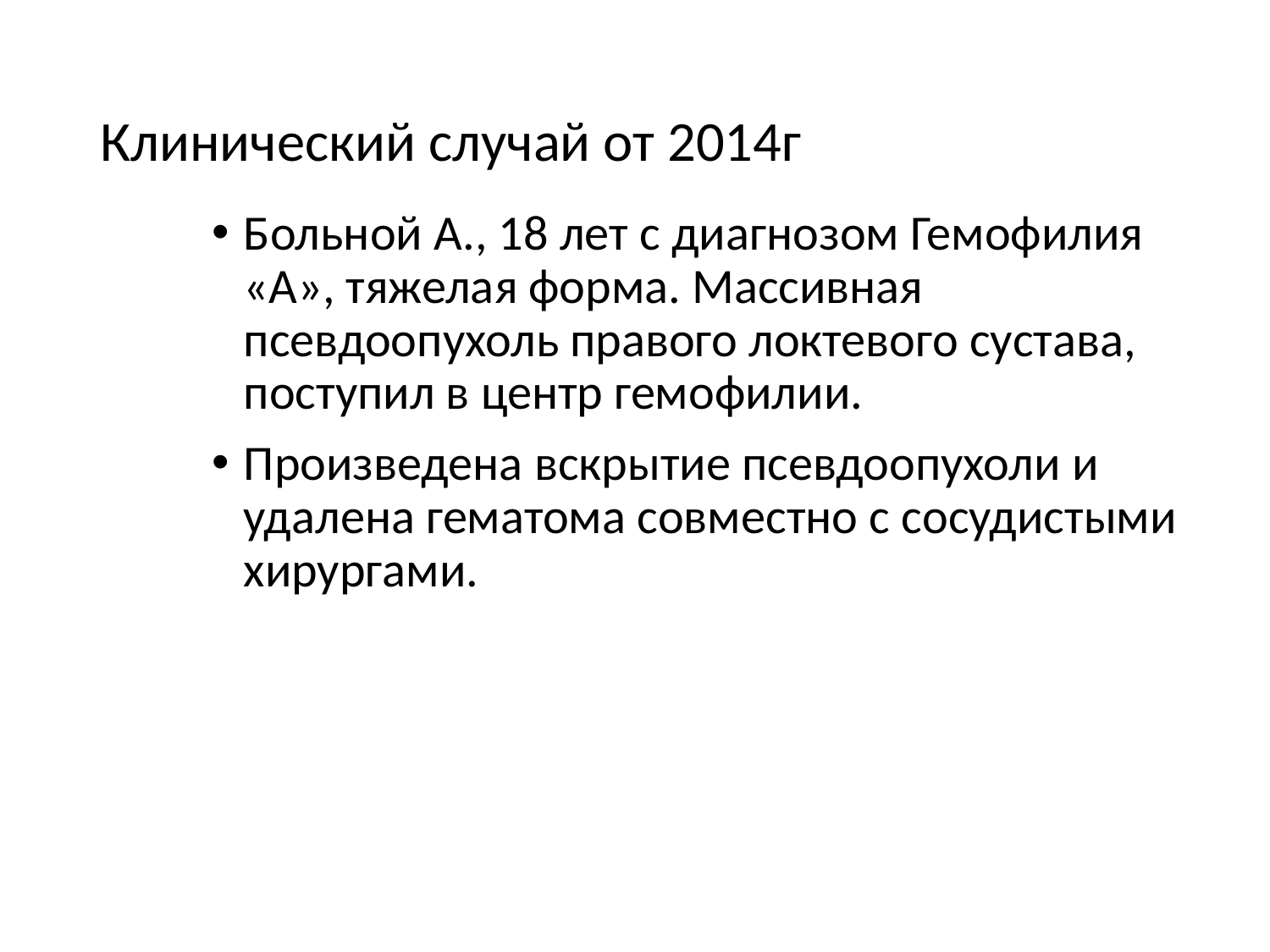

# Клинический случай от 2014г
Больной А., 18 лет с диагнозом Гемофилия «А», тяжелая форма. Массивная псевдоопухоль правого локтевого сустава, поступил в центр гемофилии.
Произведена вскрытие псевдоопухоли и удалена гематома совместно с сосудистыми хирургами.